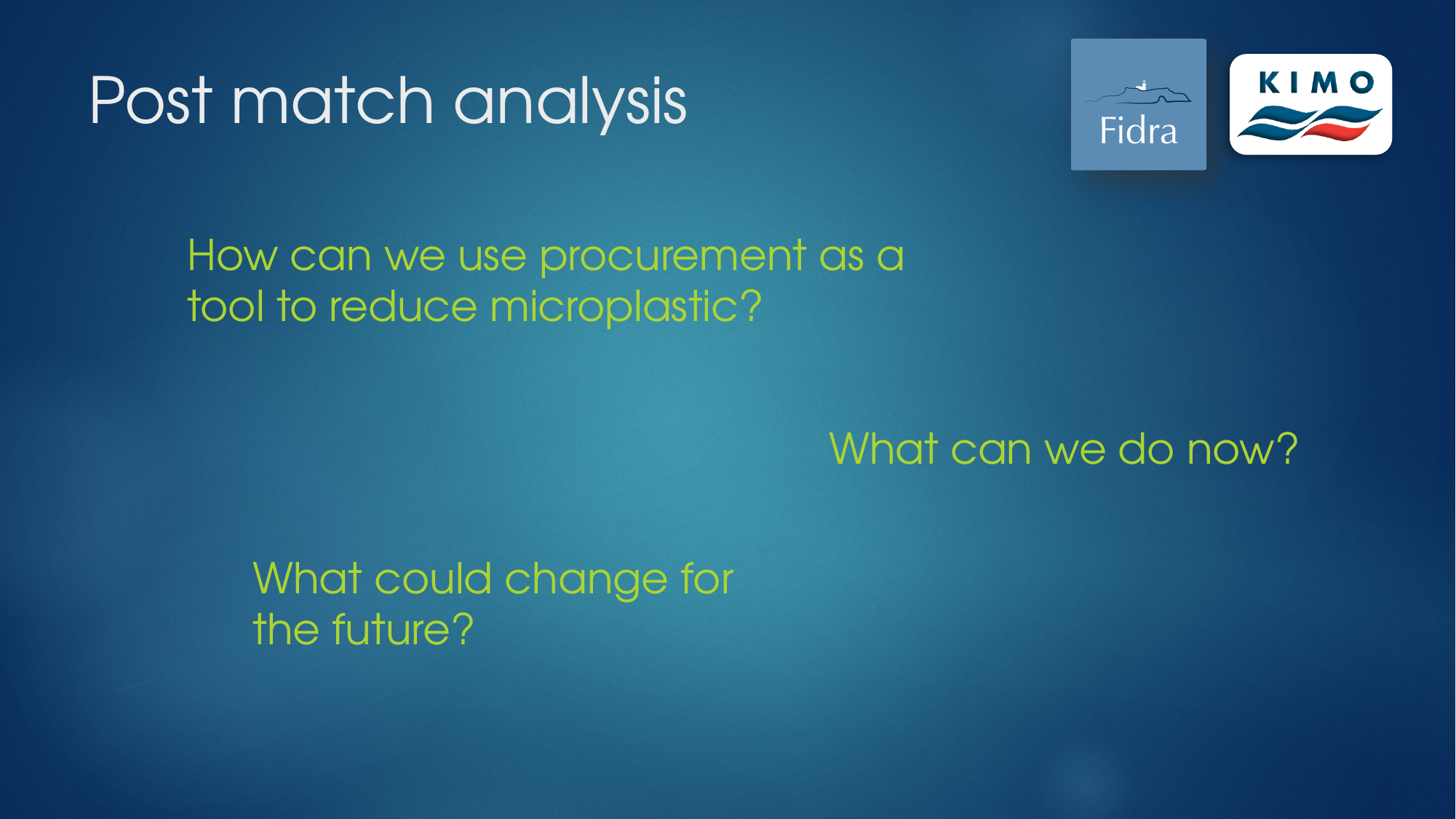

# Post match analysis
How can we use procurement as a tool to reduce microplastic?
What can we do now?
What could change for the future?